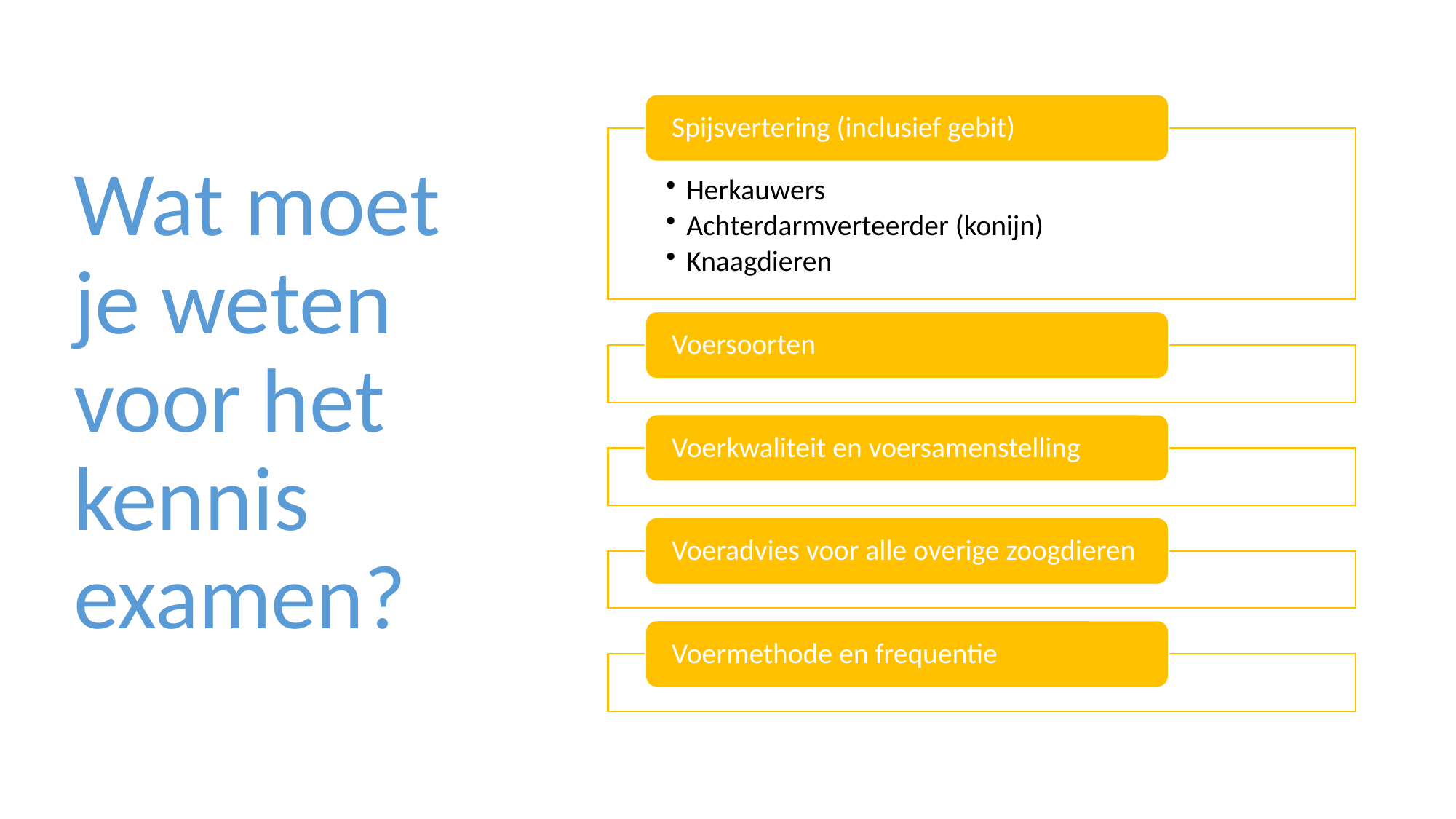

# Wat moet je weten voor het kennis examen?
Herkauwers
Achterdarmverteerder (konijn)
Knaagdieren
Spijsvertering (inclusief gebit)
Voersoorten
Voerkwaliteit en voersamenstelling
Voeradvies voor alle overige zoogdieren
Voermethode en frequentie